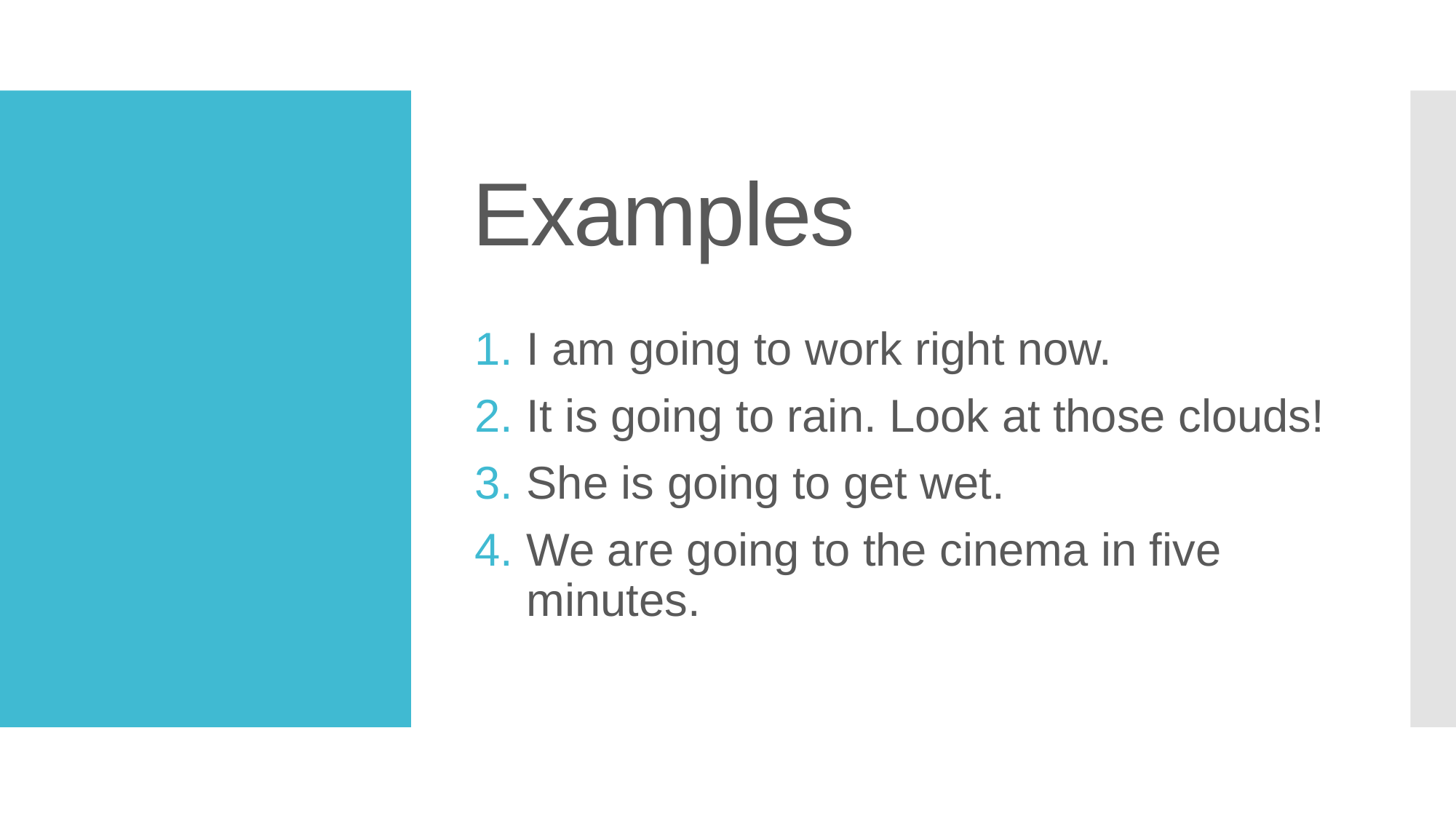

# Examples
I am going to work right now.
It is going to rain. Look at those clouds!
She is going to get wet.
We are going to the cinema in five minutes.